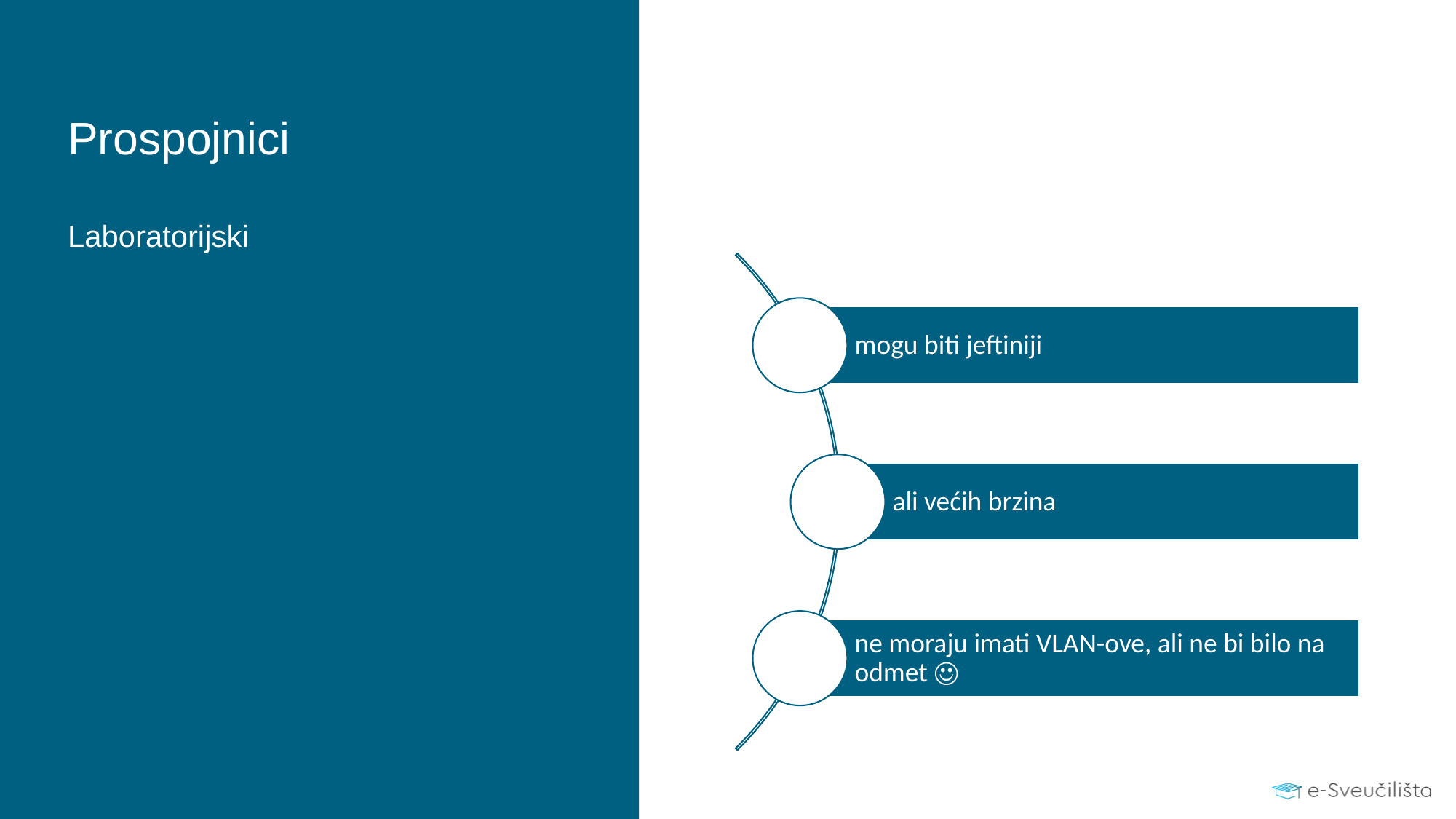

# Prospojnici

mogu biti jeftiniji

ali većih brzina

ne moraju imati VLAN-ove, ali ne bi bilo na odmet ☺
Laboratorijski